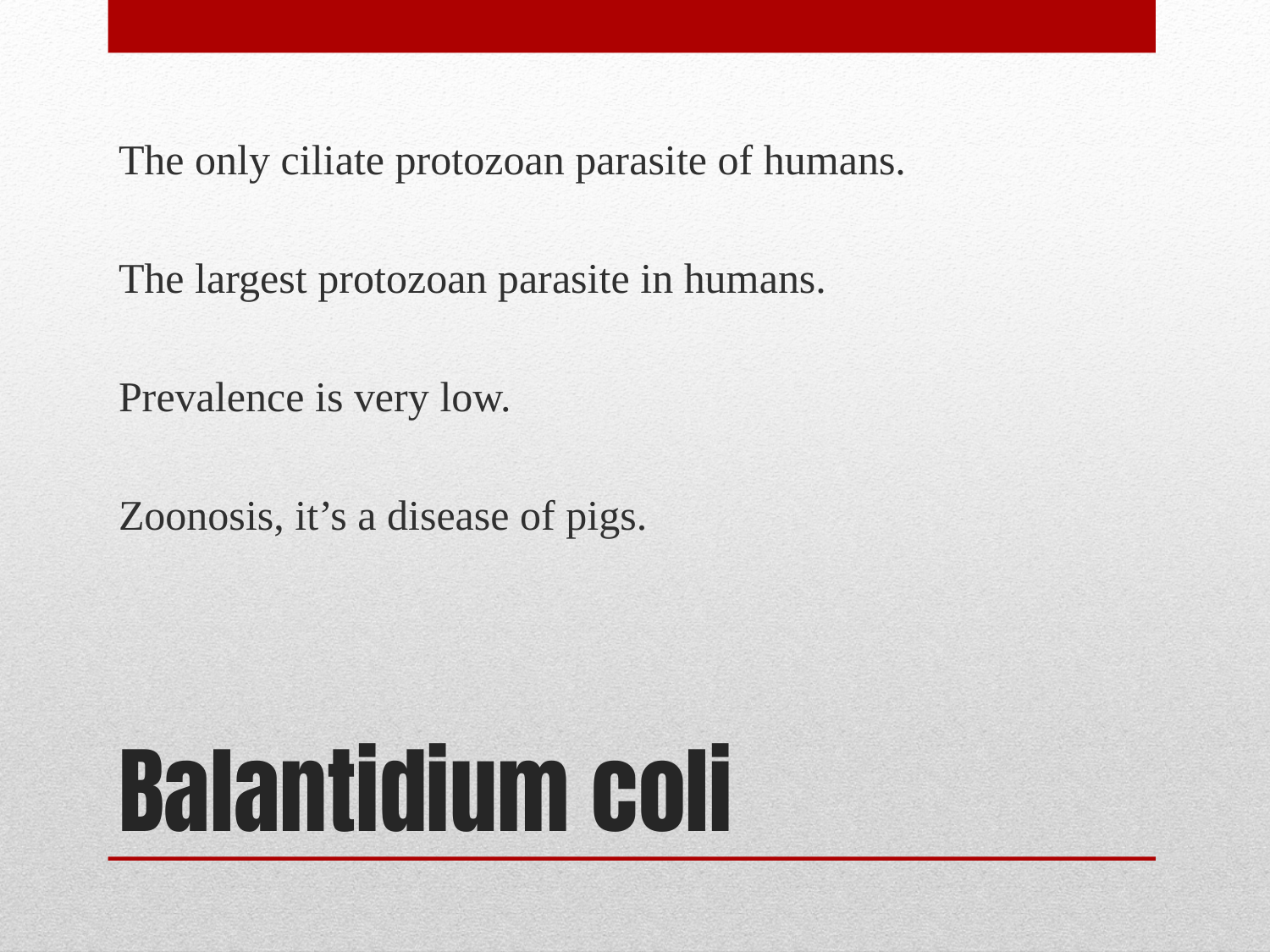

The only ciliate protozoan parasite of humans.

The largest protozoan parasite in humans.

Prevalence is very low.

Zoonosis, it’s a disease of pigs.

# Balantidium coli